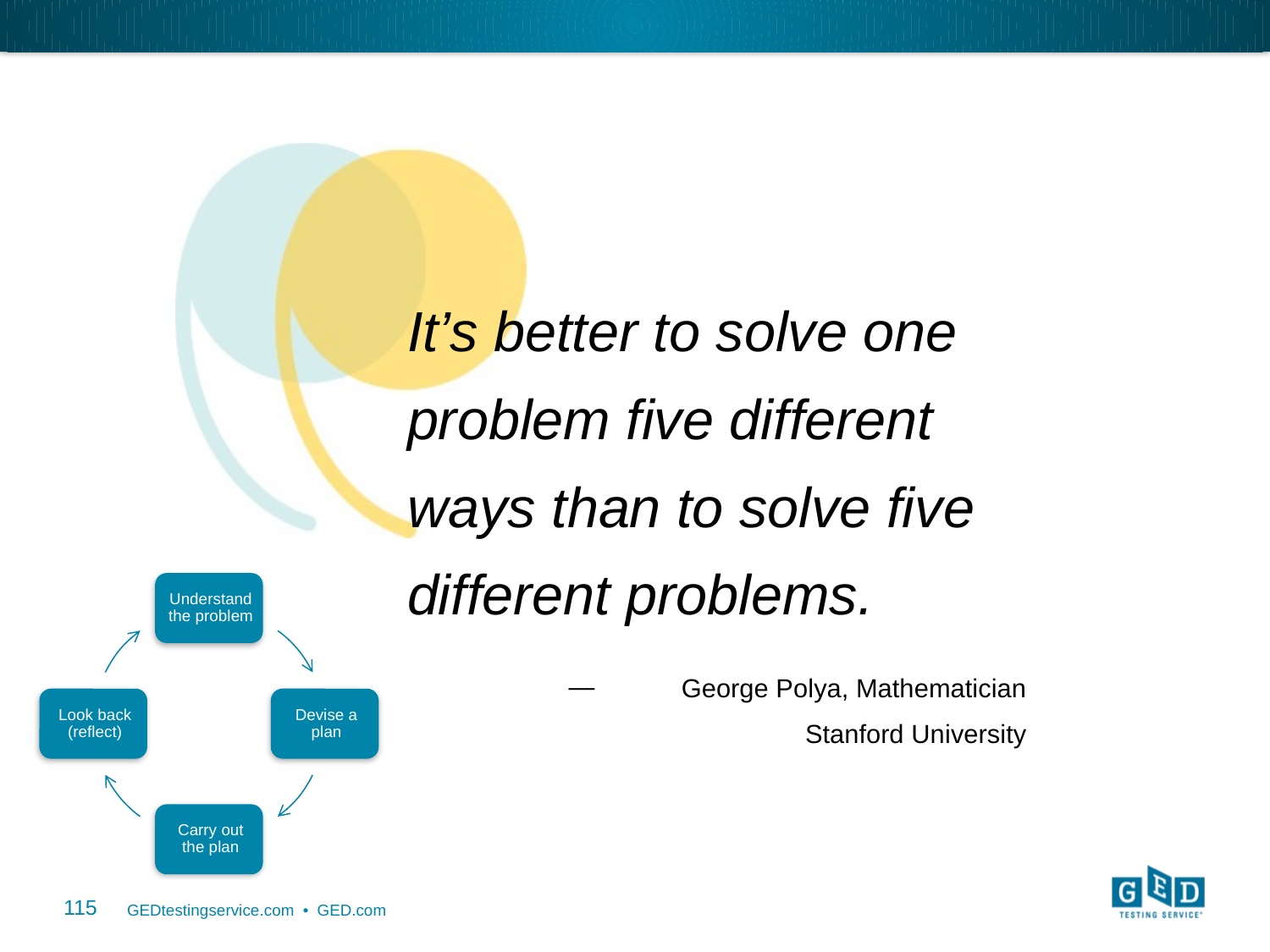

It’s better to solve one problem five different ways than to solve five different problems.
Understand the problem
Devise a plan
Carry out the plan
Look back (reflect)
George Polya, Mathematician
Stanford University
115